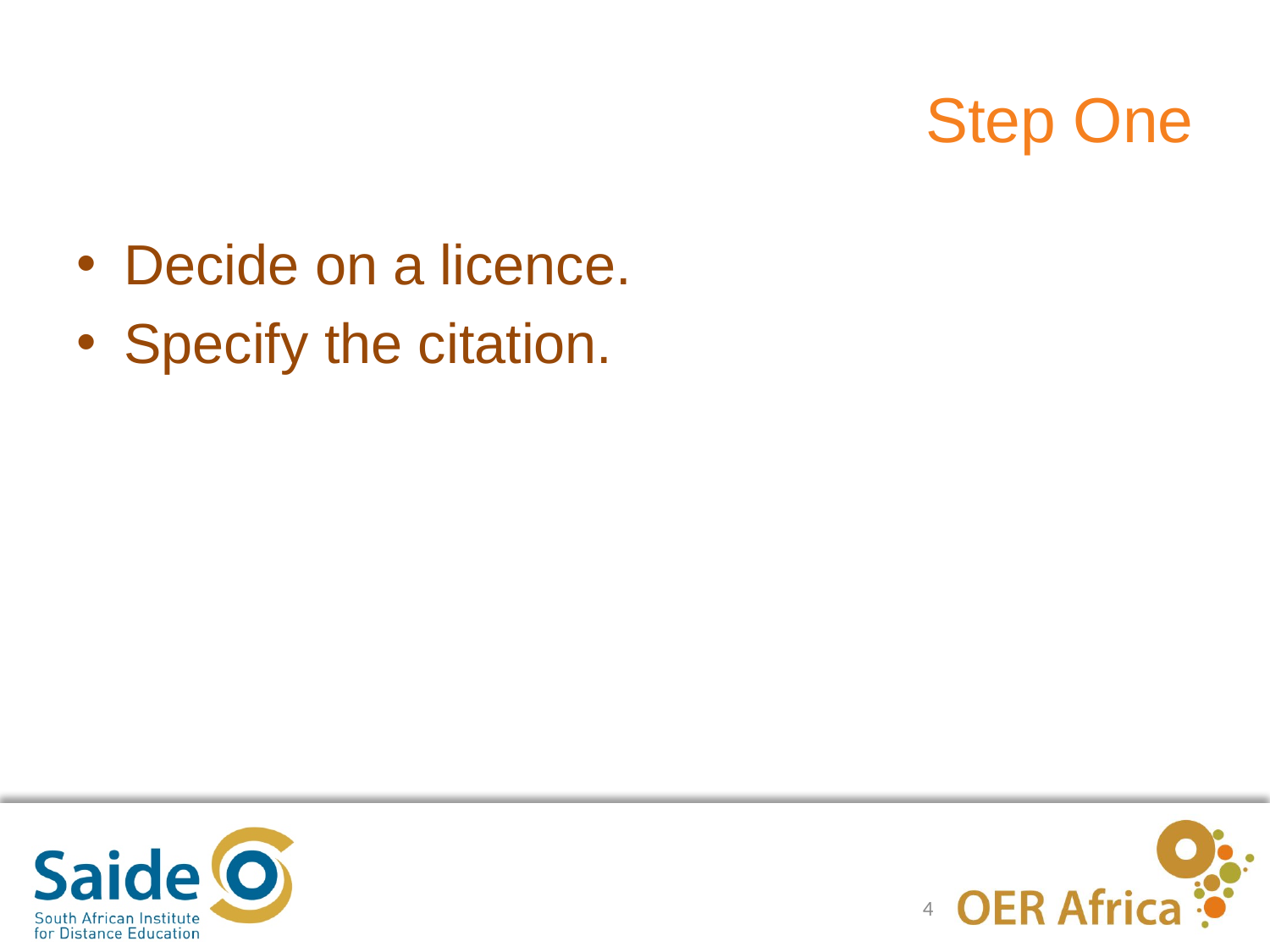

# Step One
Decide on a licence.
Specify the citation.

4